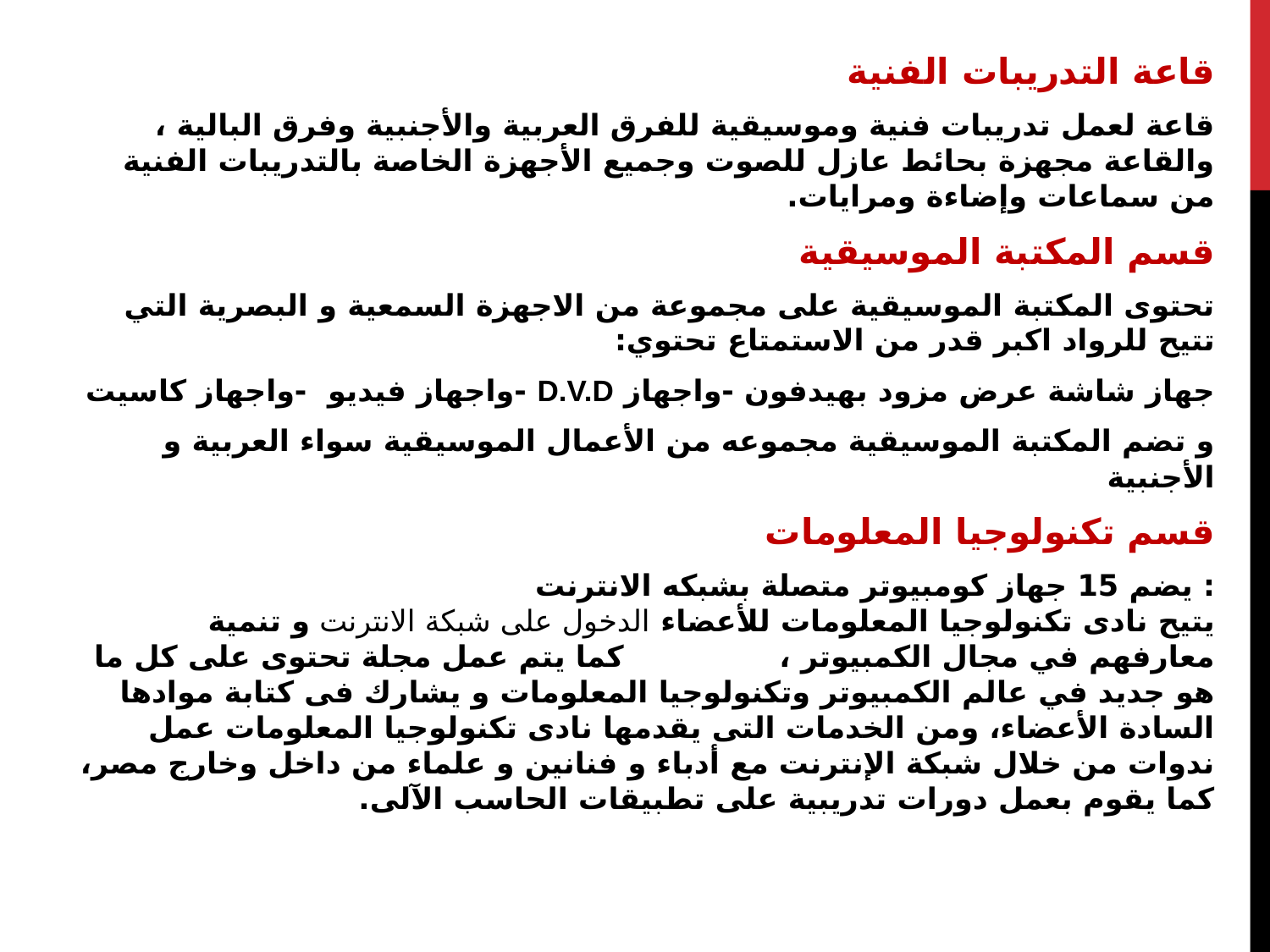

قاعة التدريبات الفنية
قاعة لعمل تدريبات فنية وموسيقية للفرق العربية والأجنبية وفرق البالية ، والقاعة مجهزة بحائط عازل للصوت وجميع الأجهزة الخاصة بالتدريبات الفنية من سماعات وإضاءة ومرايات.
قسم المكتبة الموسيقية
تحتوى المكتبة الموسيقية على مجموعة من الاجهزة السمعية و البصرية التي تتيح للرواد اكبر قدر من الاستمتاع تحتوي:
جهاز شاشة عرض مزود بهيدفون -واجهاز D.V.D -واجهاز فيديو  -واجهاز كاسيت
و تضم المكتبة الموسيقية مجموعه من الأعمال الموسيقية سواء العربية و الأجنبية
قسم تكنولوجيا المعلومات
: يضم 15 جهاز كومبيوتر متصلة بشبكه الانترنت
يتيح نادى تكنولوجيا المعلومات للأعضاء الدخول على شبكة الانترنت و تنمية معارفهم في مجال الكمبيوتر ،	               كما يتم عمل مجلة تحتوى على كل ما هو جديد في عالم الكمبيوتر وتكنولوجيا المعلومات و يشارك فى كتابة موادها السادة الأعضاء، ومن الخدمات التى يقدمها نادى تكنولوجيا المعلومات عمل ندوات من خلال شبكة الإنترنت مع أدباء و فنانين و علماء من داخل وخارج مصر، كما يقوم بعمل دورات تدريبية على تطبيقات الحاسب الآلى.